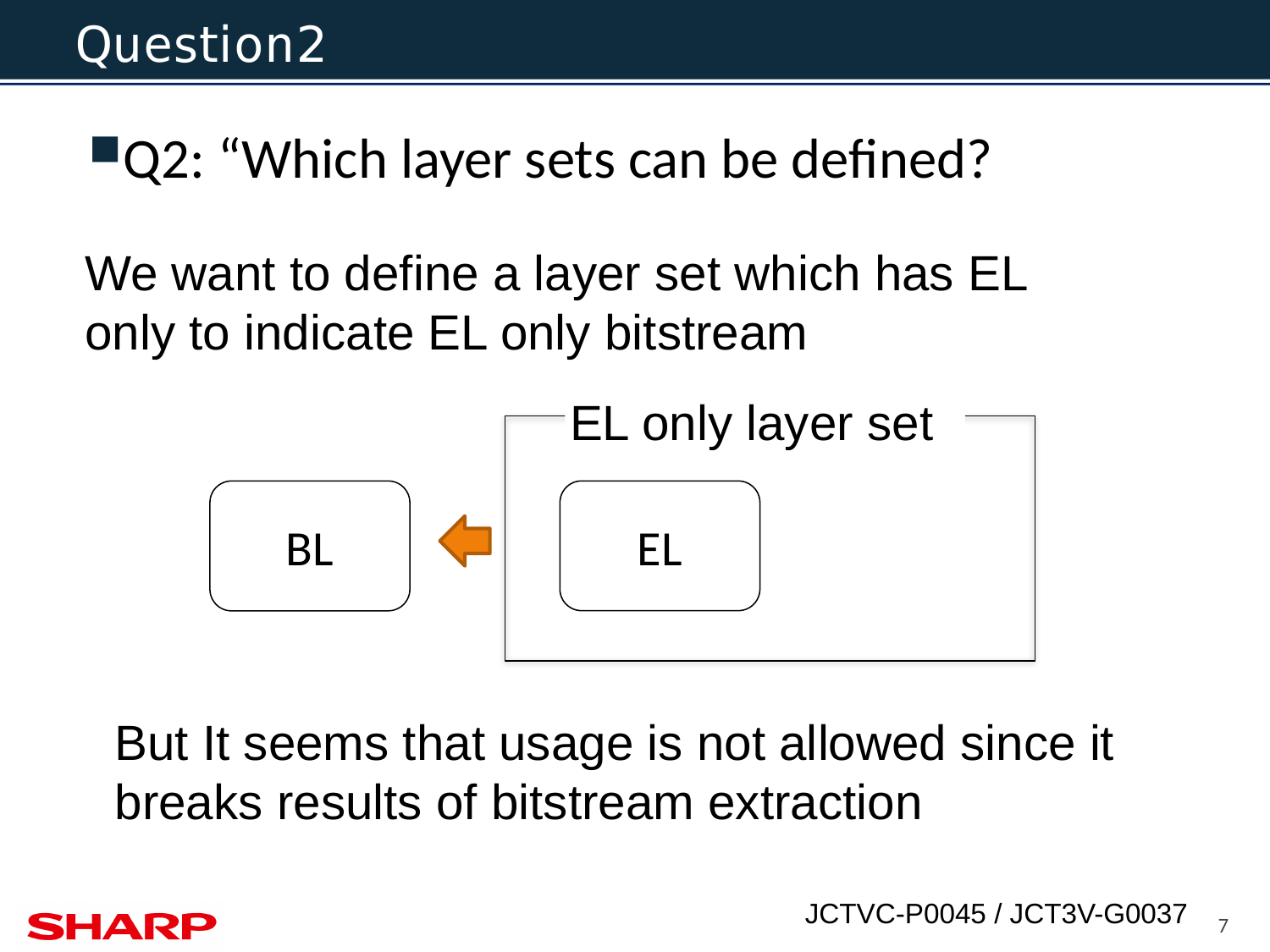

# Question2
Q2: “Which layer sets can be defined?

We want to define a layer set which has EL only to indicate EL only bitstream
EL only layer set

BL
EL

But It seems that usage is not allowed since it breaks results of bitstream extraction
7